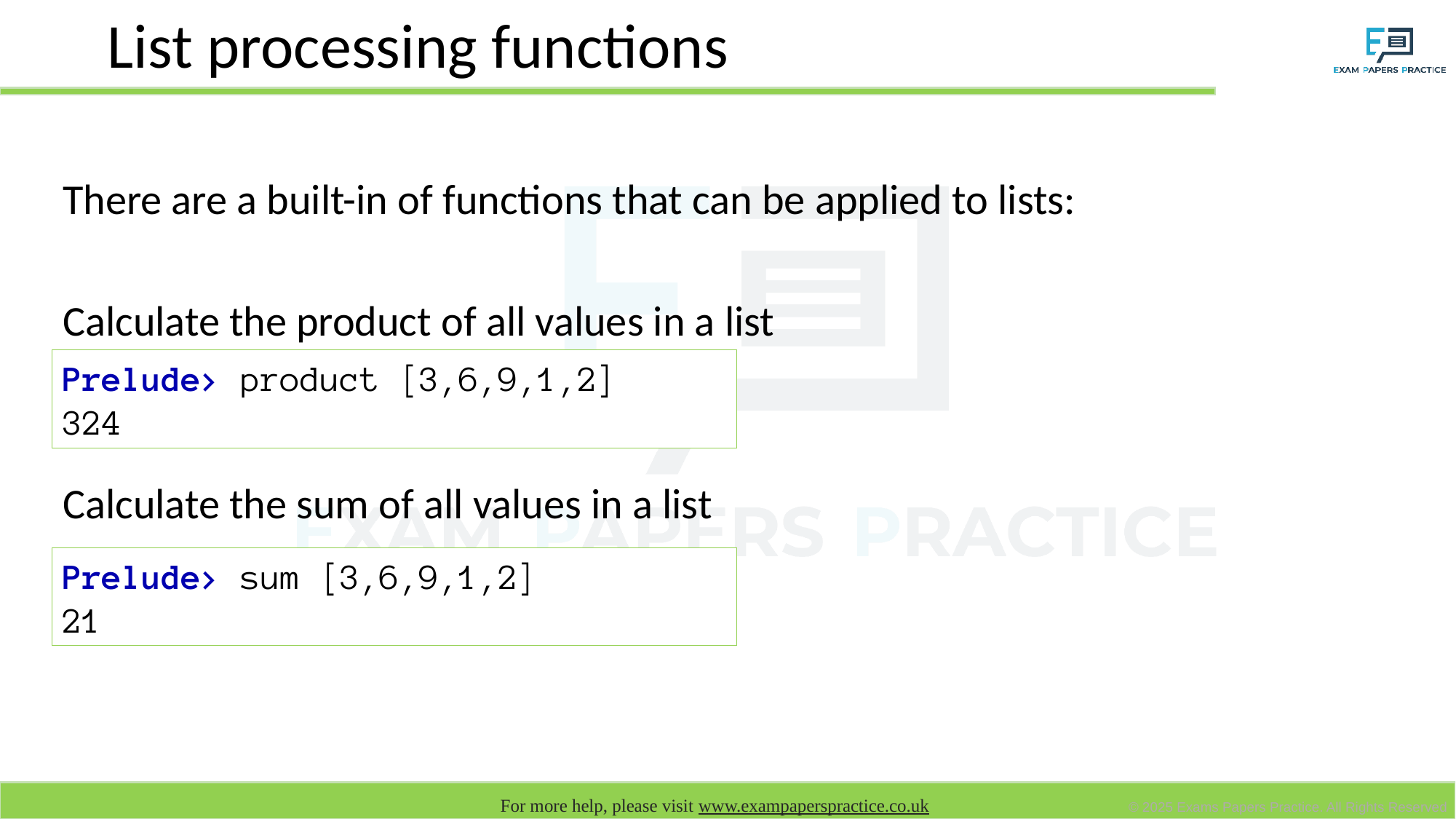

# List processing functions
There are a built-in of functions that can be applied to lists:

Calculate the product of all values in a list

Calculate the sum of all values in a list
Prelude> product [3,6,9,1,2]
324
Prelude> sum [3,6,9,1,2]
21